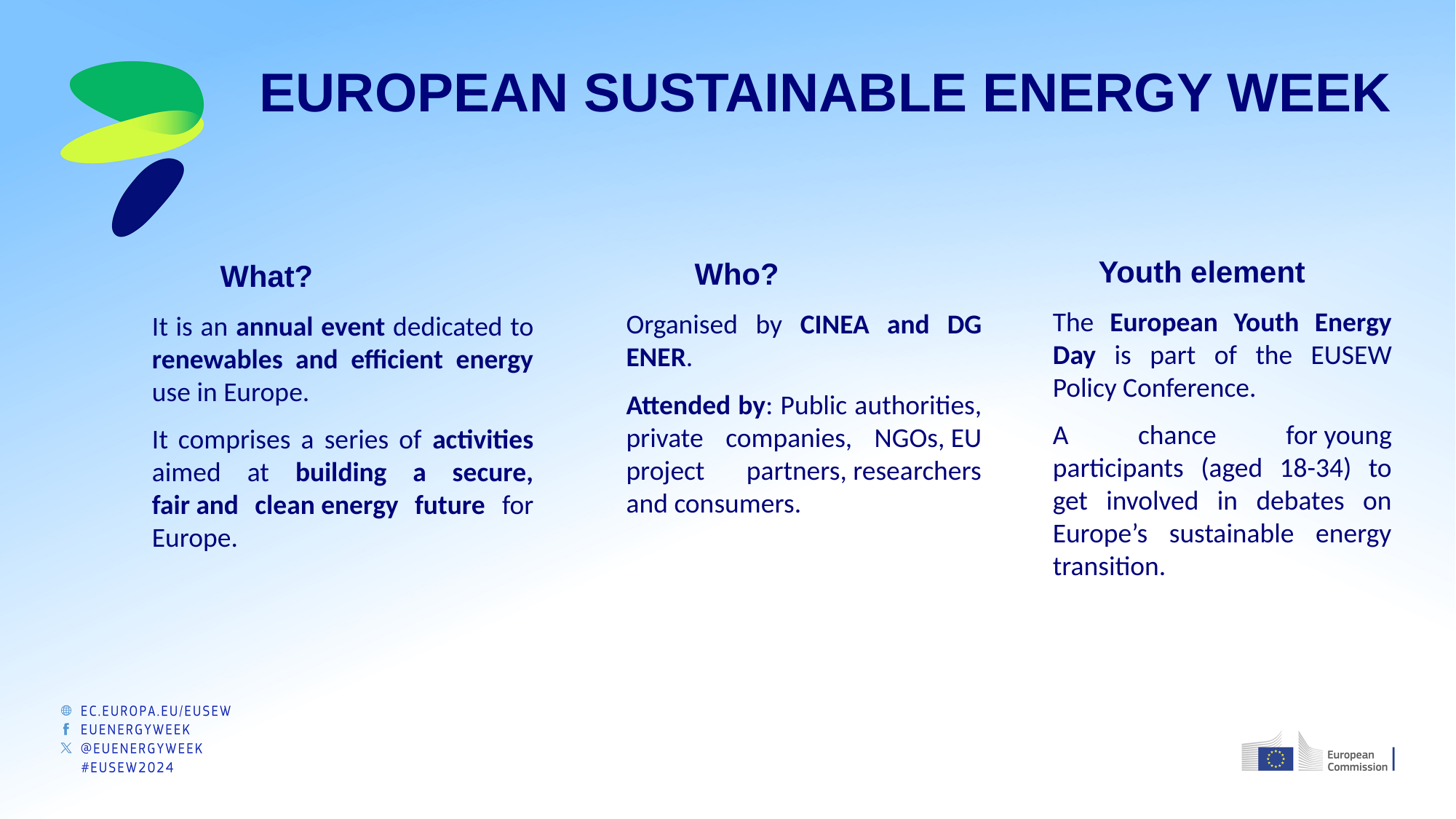

EUROPEAN SUSTAINABLE ENERGY WEEK
Youth element
The European Youth Energy Day is part of the EUSEW Policy Conference.
A chance for young participants (aged 18-34) to get involved in debates on Europe’s sustainable energy transition.
	What?
It is an annual event dedicated to renewables and efficient energy use in Europe.
It comprises a series of activities aimed at building a secure, fair and clean energy future for Europe.

	Who?
Organised by CINEA and DG ENER.
Attended by: Public authorities, private companies, NGOs, EU project partners, researchers and consumers.